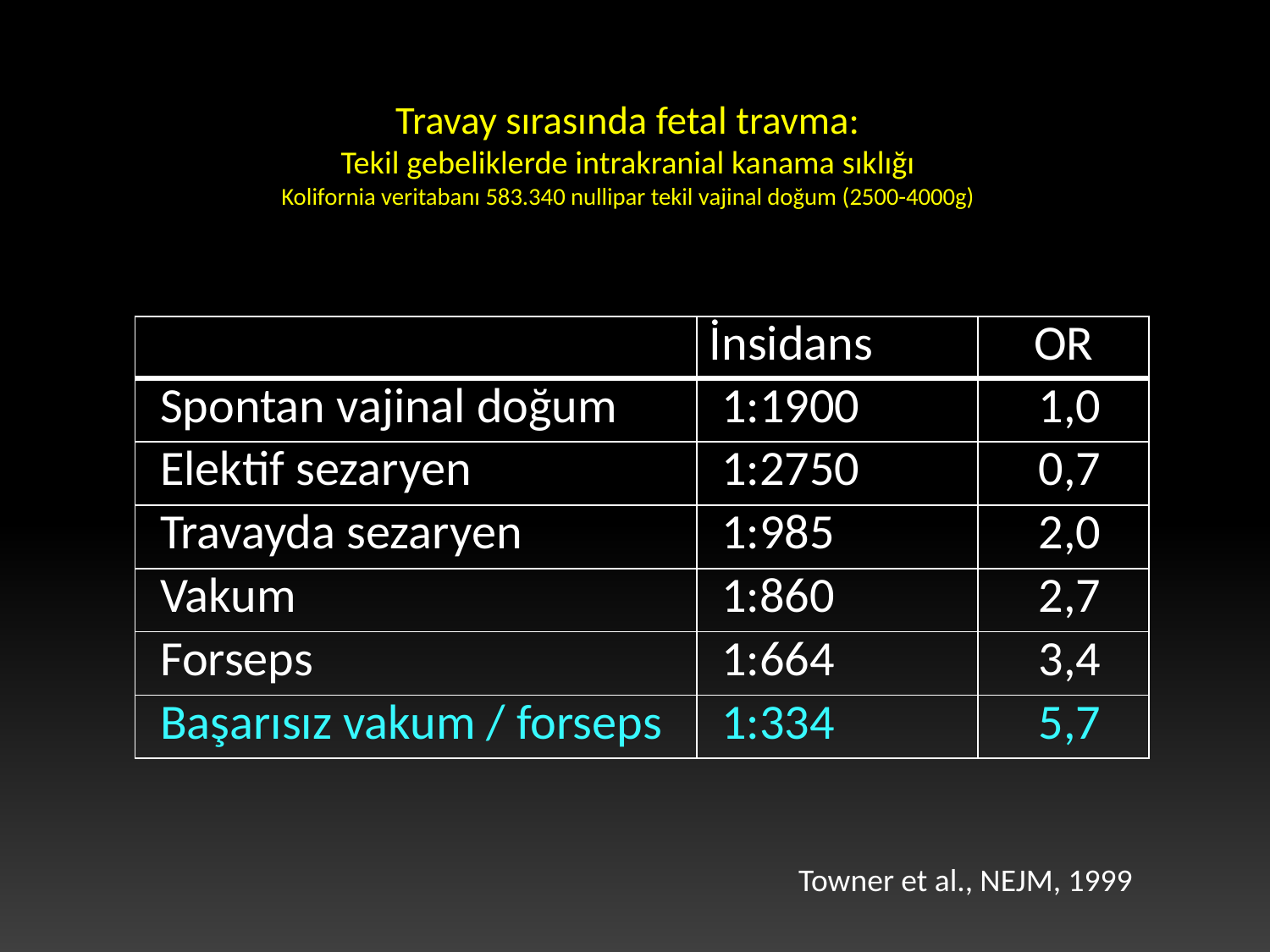

# Travay sırasında fetal travma: Tekil gebeliklerde intrakranial kanama sıklığı Kolifornia veritabanı 583.340 nullipar tekil vajinal doğum (2500-4000g)
|  | İnsidans | OR |
| --- | --- | --- |
| Spontan vajinal doğum | 1:1900 | 1,0 |
| Elektif sezaryen | 1:2750 | 0,7 |
| Travayda sezaryen | 1:985 | 2,0 |
| Vakum | 1:860 | 2,7 |
| Forseps | 1:664 | 3,4 |
| Başarısız vakum / forseps | 1:334 | 5,7 |
Towner et al., NEJM, 1999